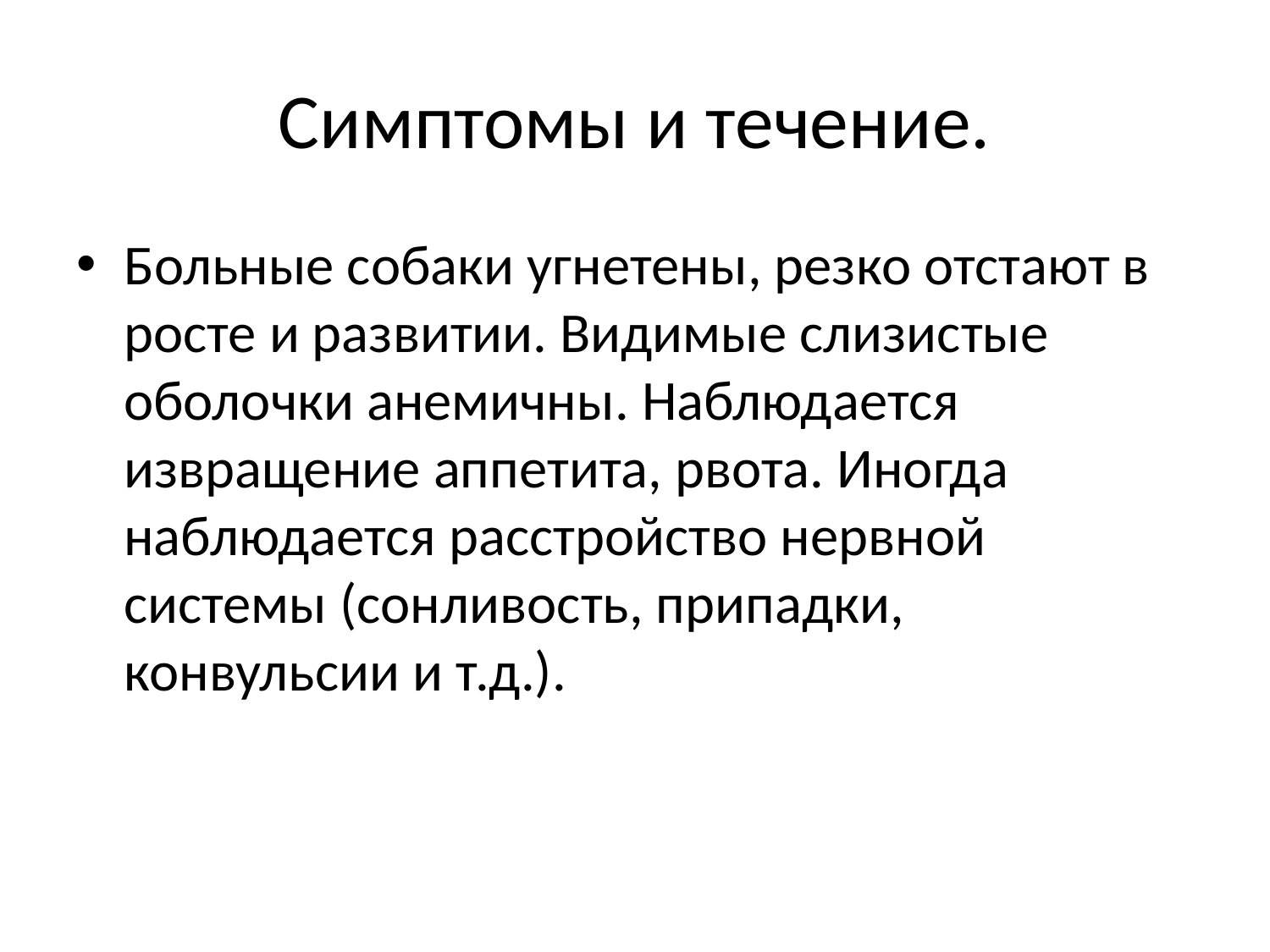

# Симптомы и течение.
Больные собаки угнетены, резко отстают в росте и развитии. Видимые слизистые оболочки анемичны. Наблюдается извращение аппетита, рвота. Иногда наблюдается расстройство нервной системы (сонливость, припадки, конвульсии и т.д.).